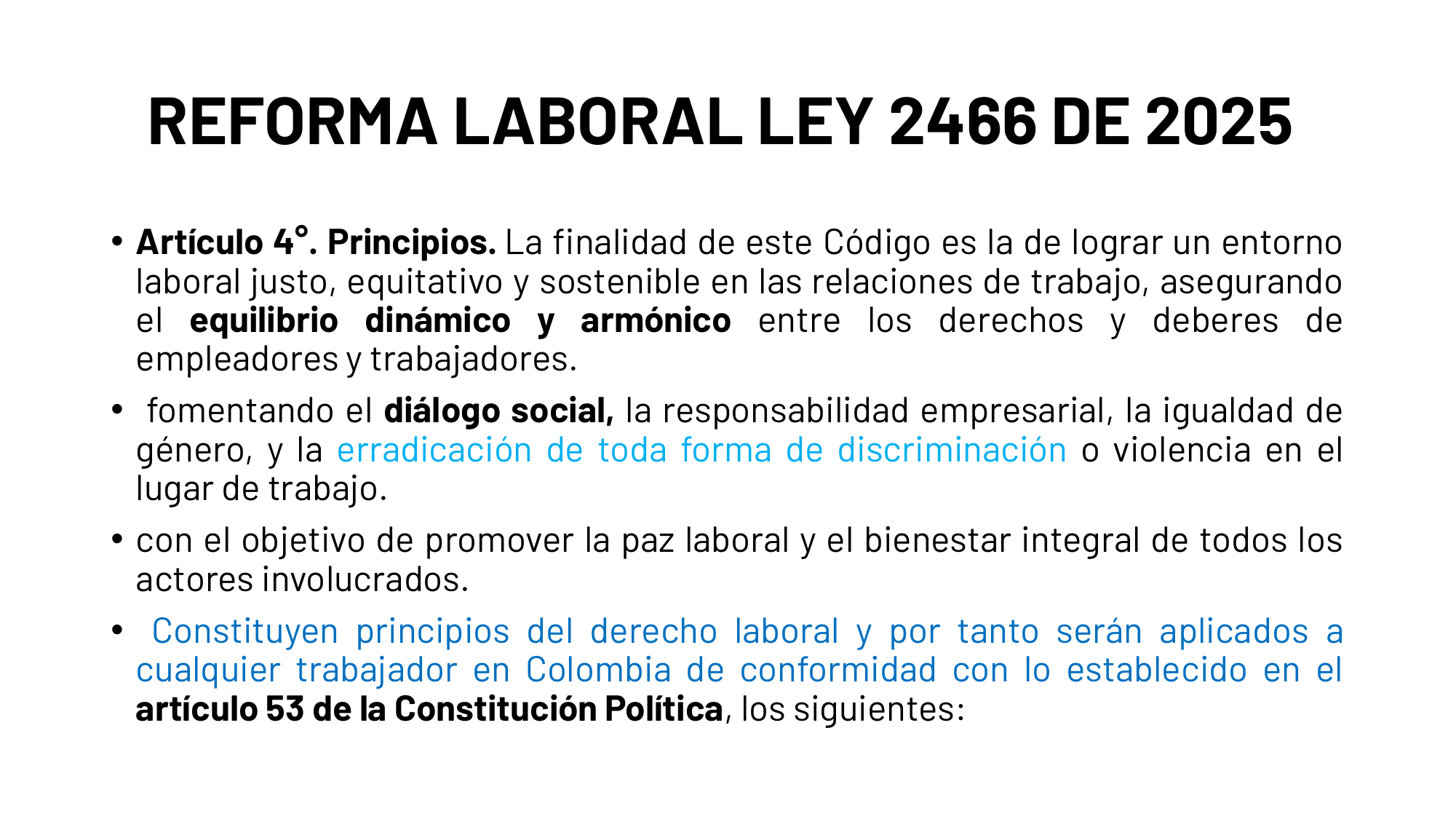

# REFORMA LABORAL LEY 2466 DE 2025
Artículo 4°. Principios. La finalidad de este Código es la de lograr un entorno laboral justo, equitativo y sostenible en las relaciones de trabajo, asegurando el equilibrio dinámico y armónico entre los derechos y deberes de empleadores y trabajadores.
 fomentando el diálogo social, la responsabilidad empresarial, la igualdad de género, y la erradicación de toda forma de discriminación o violencia en el lugar de trabajo.
con el objetivo de promover la paz laboral y el bienestar integral de todos los actores involucrados.
 Constituyen principios del derecho laboral y por tanto serán aplicados a cualquier trabajador en Colombia de conformidad con lo establecido en el artículo 53 de la Constitución Política, los siguientes: